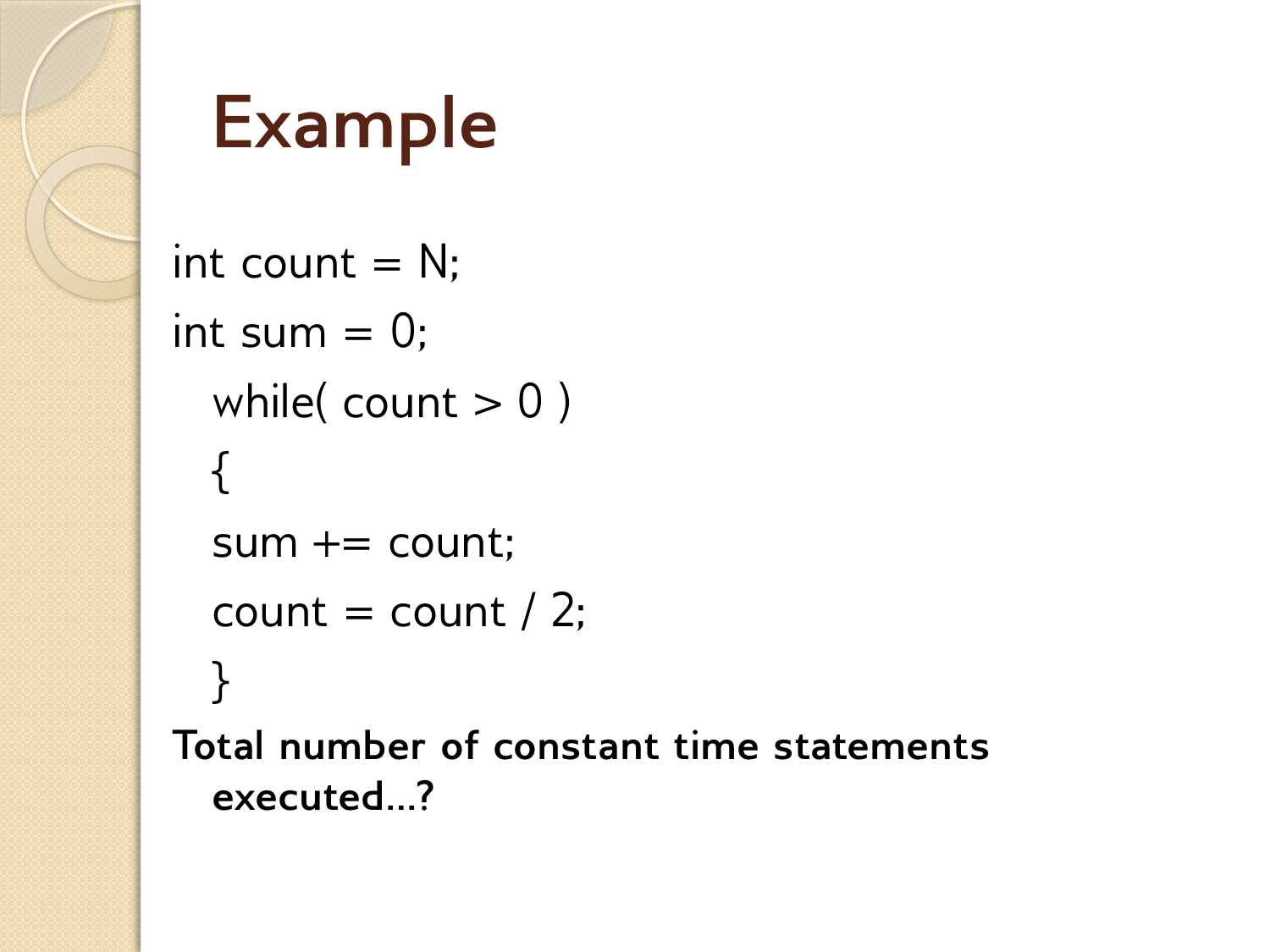

# Example
int count = N;
int sum = 0;
	while( count > 0 )
	{
	sum += count;
	count = count / 2;
	}
Total number of constant time statements executed…?